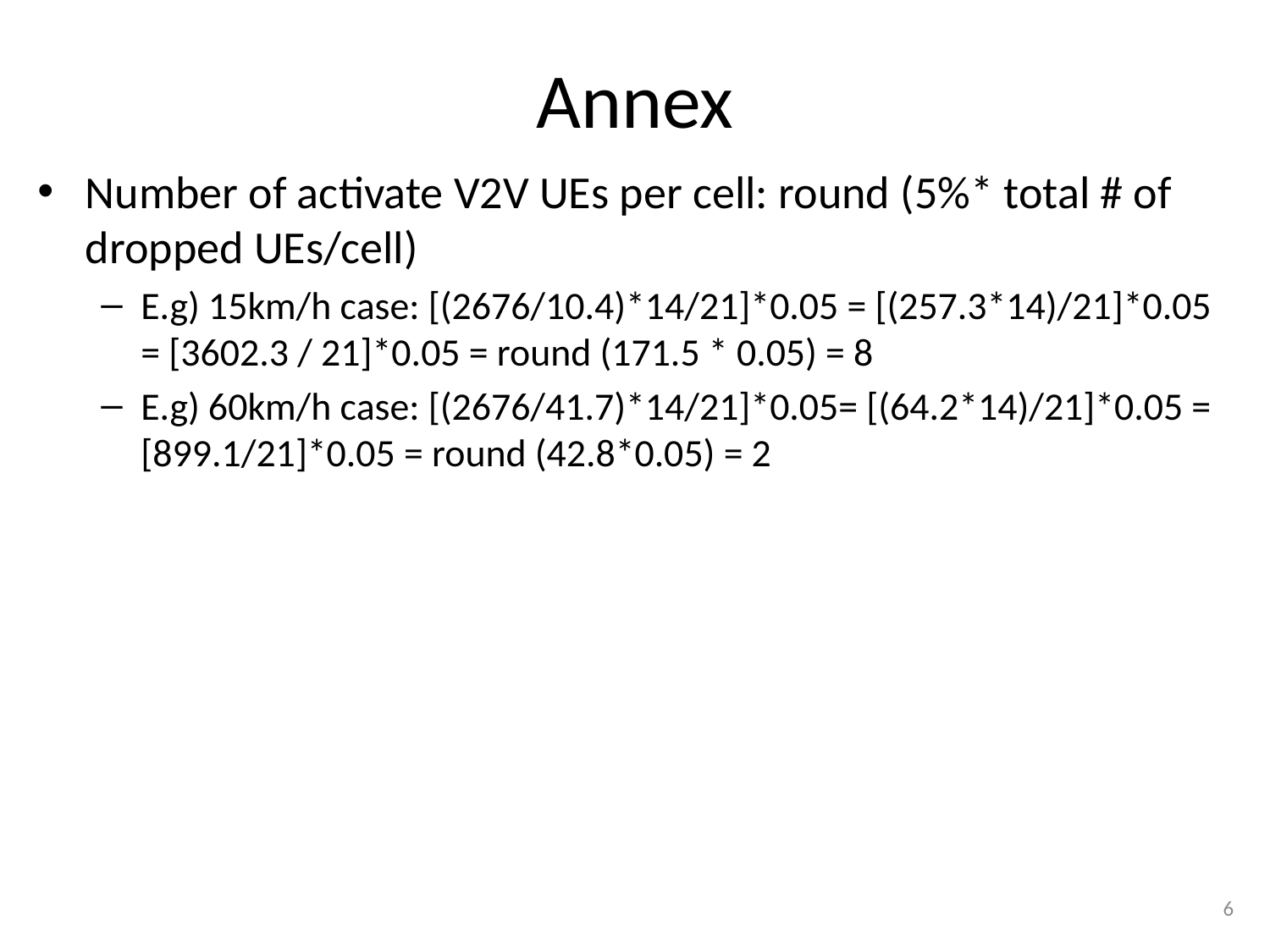

# Annex
Number of activate V2V UEs per cell: round (5%* total # of dropped UEs/cell)
E.g) 15km/h case: [(2676/10.4)*14/21]*0.05 = [(257.3*14)/21]*0.05 = [3602.3 / 21]*0.05 = round (171.5 * 0.05) = 8
E.g) 60km/h case: [(2676/41.7)*14/21]*0.05= [(64.2*14)/21]*0.05 = [899.1/21]*0.05 = round (42.8*0.05) = 2

6